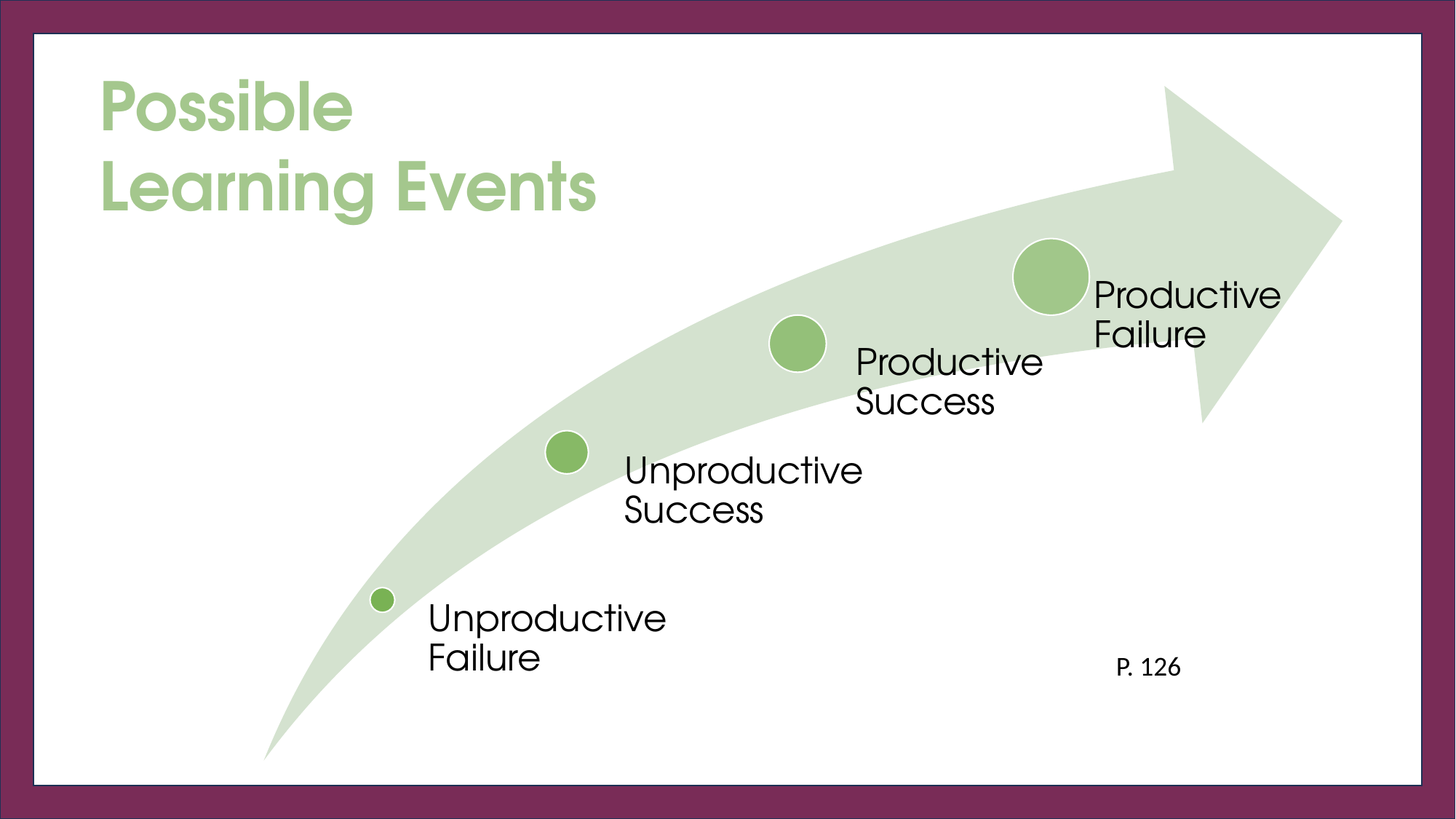

Possible Learning Events
Unproductive Failure
Unproductive Success
Productive Success
Productive Failure
P. 126